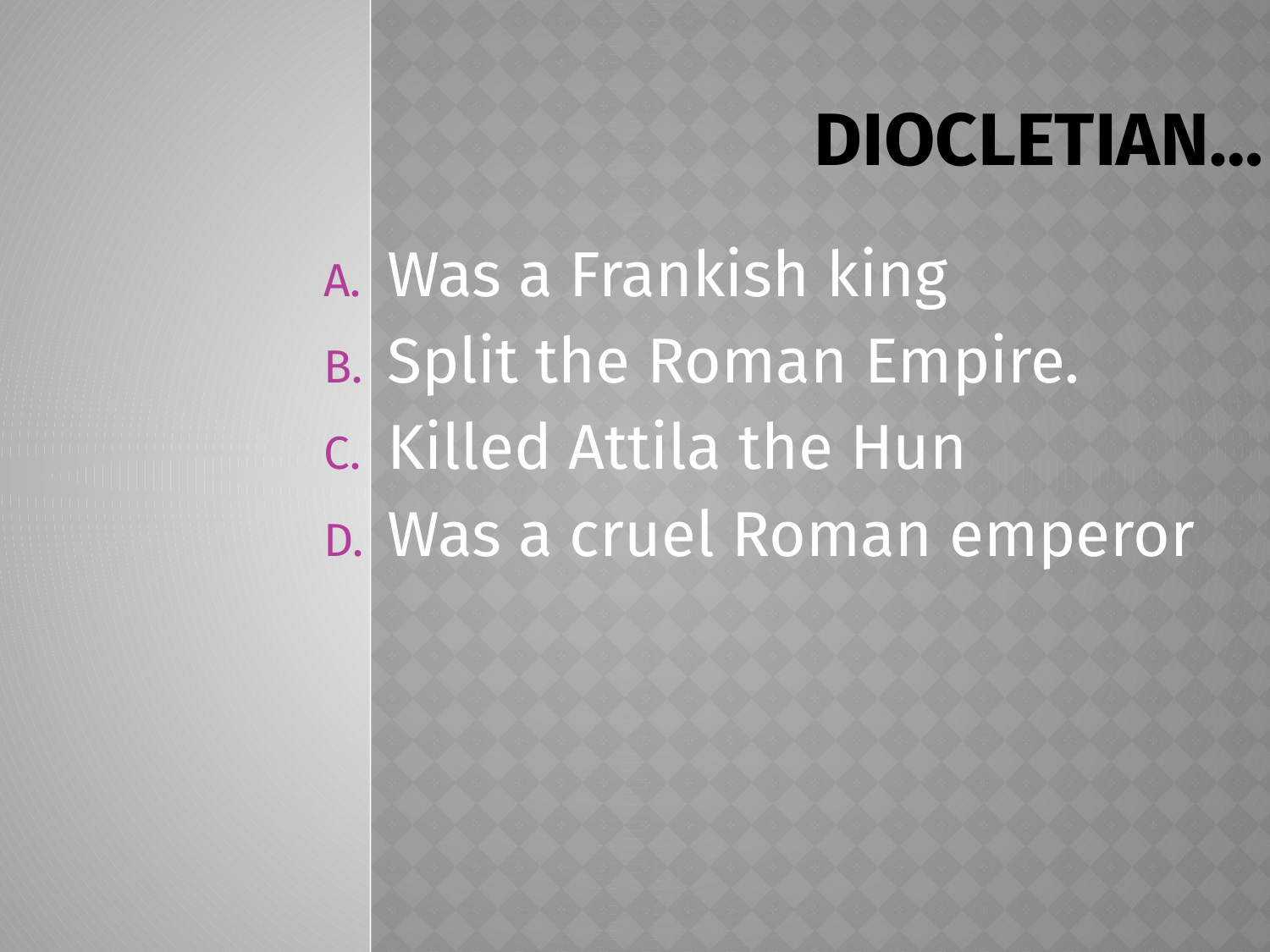

# Diocletian…
Was a Frankish king
Split the Roman Empire.
Killed Attila the Hun
Was a cruel Roman emperor